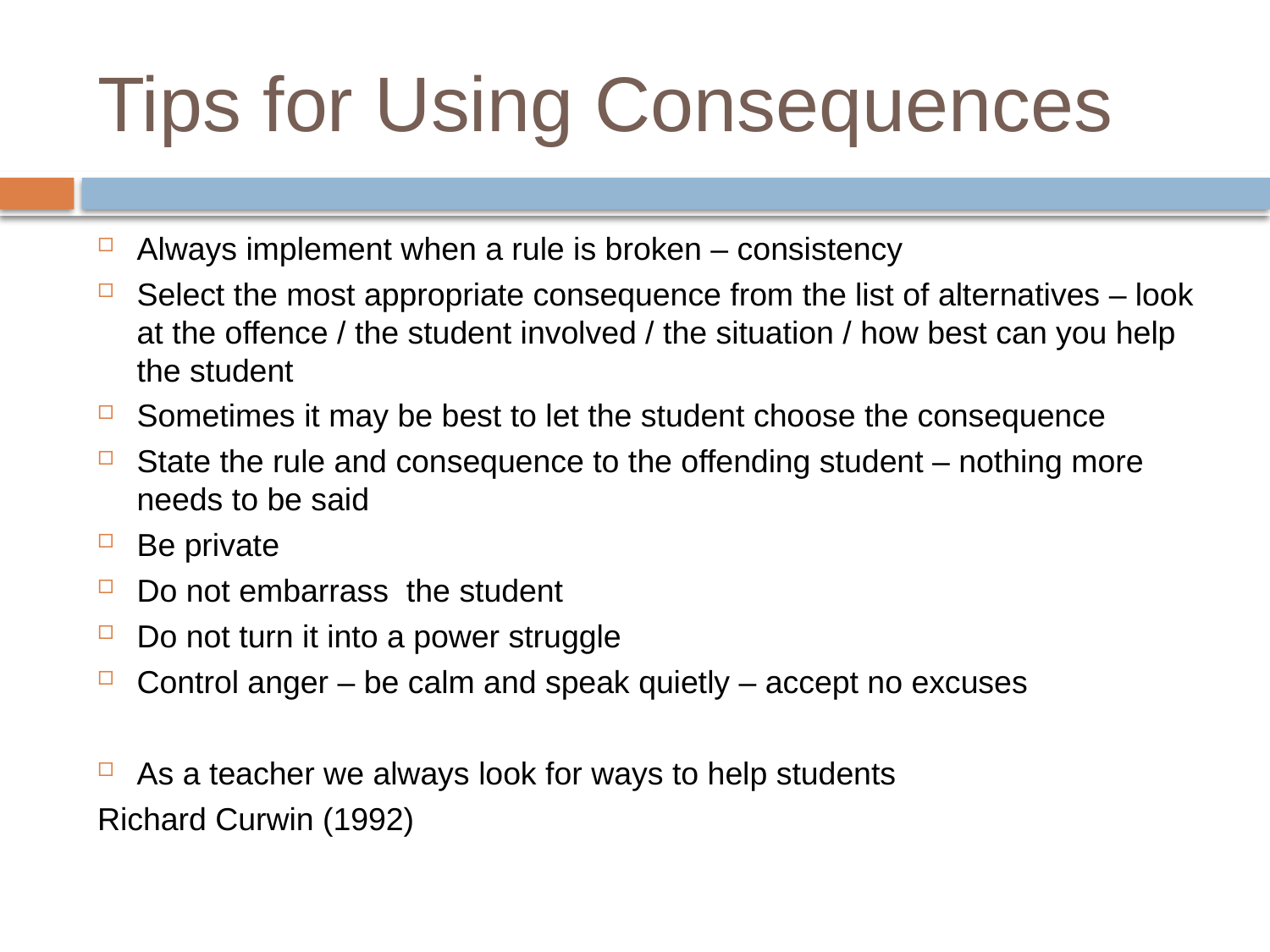

# Tips for Using Consequences
Always implement when a rule is broken – consistency
Select the most appropriate consequence from the list of alternatives – look at the offence / the student involved / the situation / how best can you help the student
Sometimes it may be best to let the student choose the consequence
State the rule and consequence to the offending student – nothing more needs to be said
Be private
Do not embarrass  the student
Do not turn it into a power struggle
Control anger – be calm and speak quietly – accept no excuses

As a teacher we always look for ways to help students
Richard Curwin (1992)